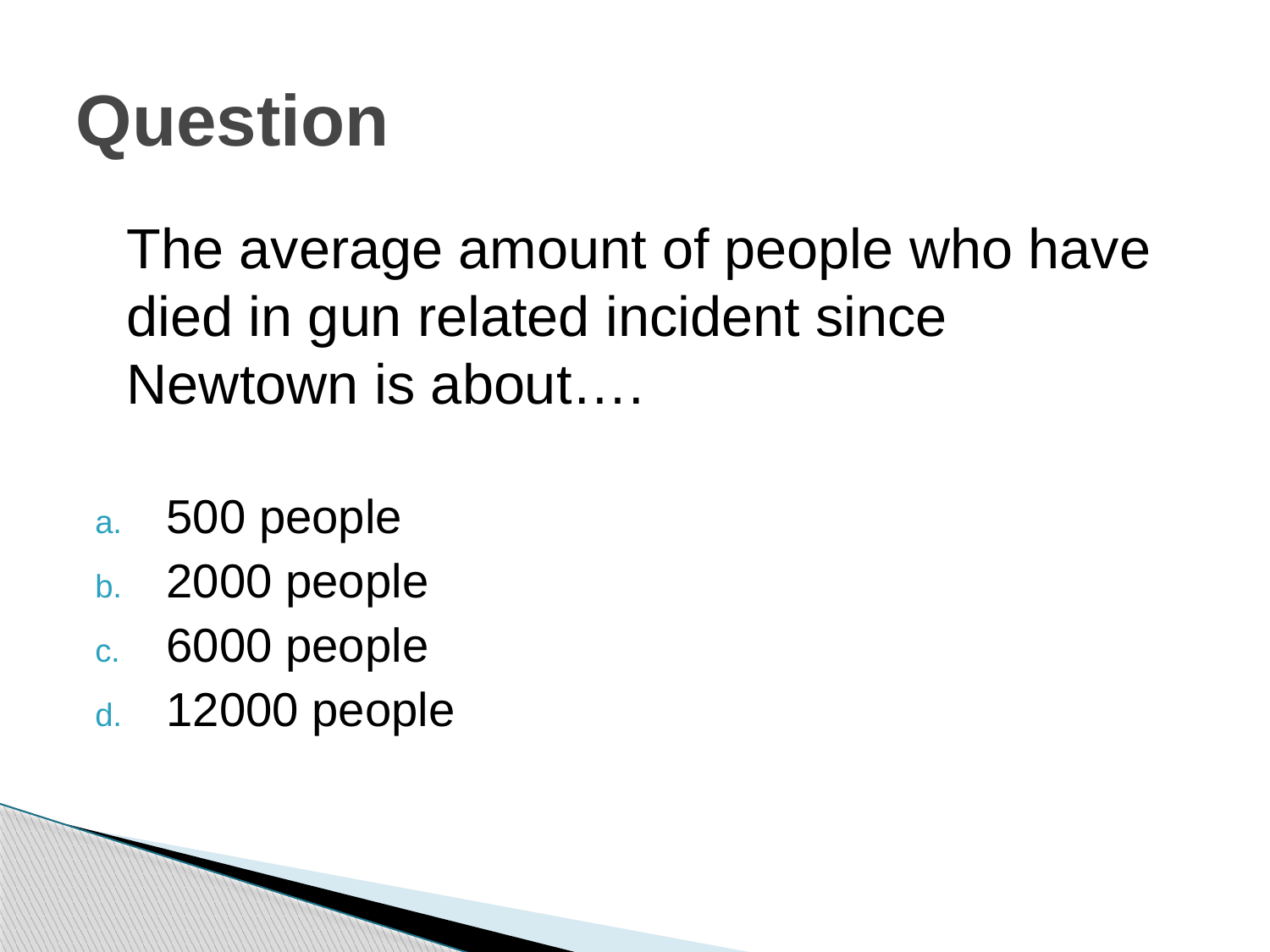

# Question
	The average amount of people who have died in gun related incident since Newtown is about….

500 people
2000 people
6000 people
12000 people